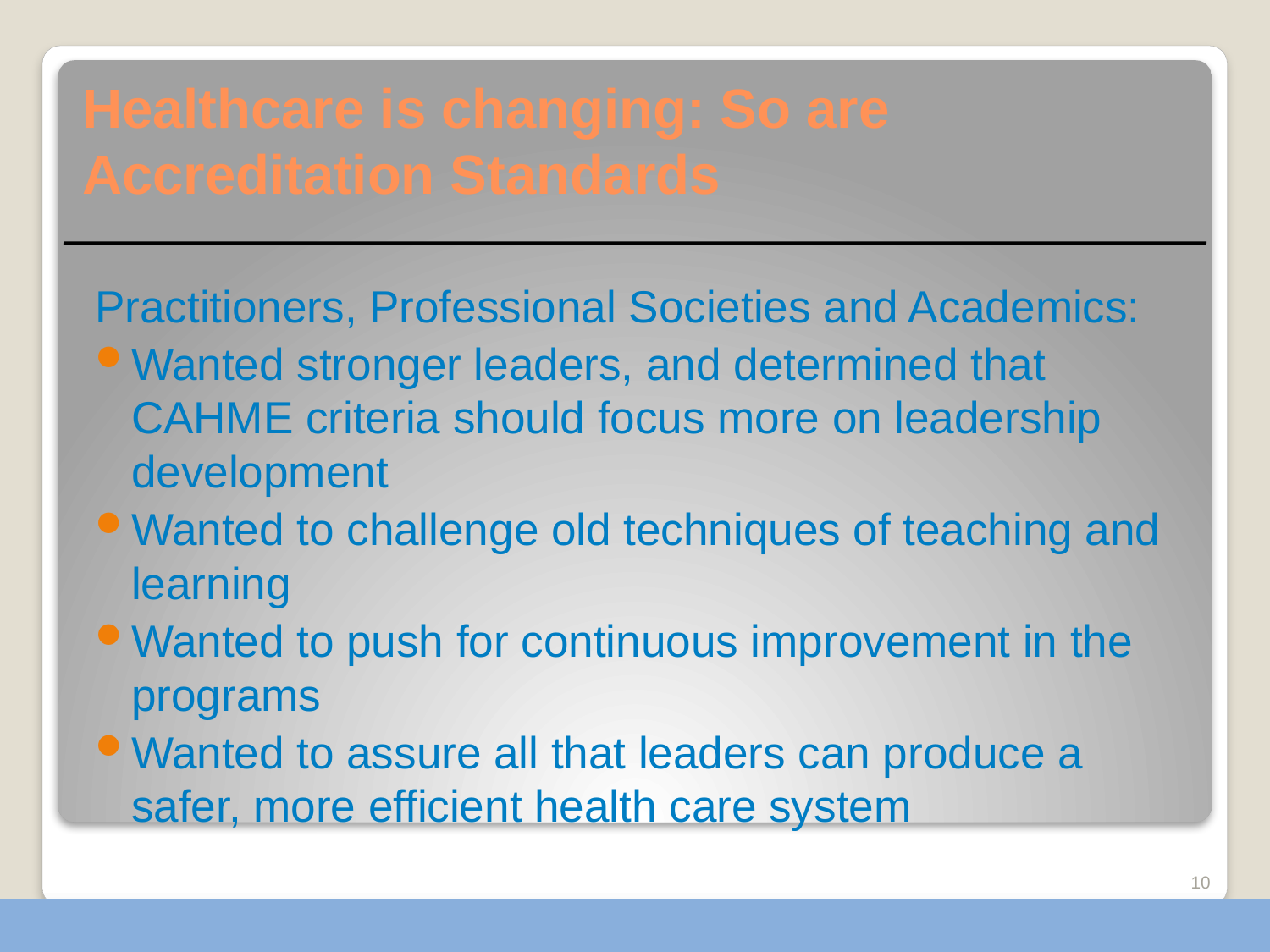

# Healthcare is changing: So are Accreditation Standards
Practitioners, Professional Societies and Academics:
Wanted stronger leaders, and determined that CAHME criteria should focus more on leadership development
Wanted to challenge old techniques of teaching and learning
Wanted to push for continuous improvement in the programs
Wanted to assure all that leaders can produce a safer, more efficient health care system

10